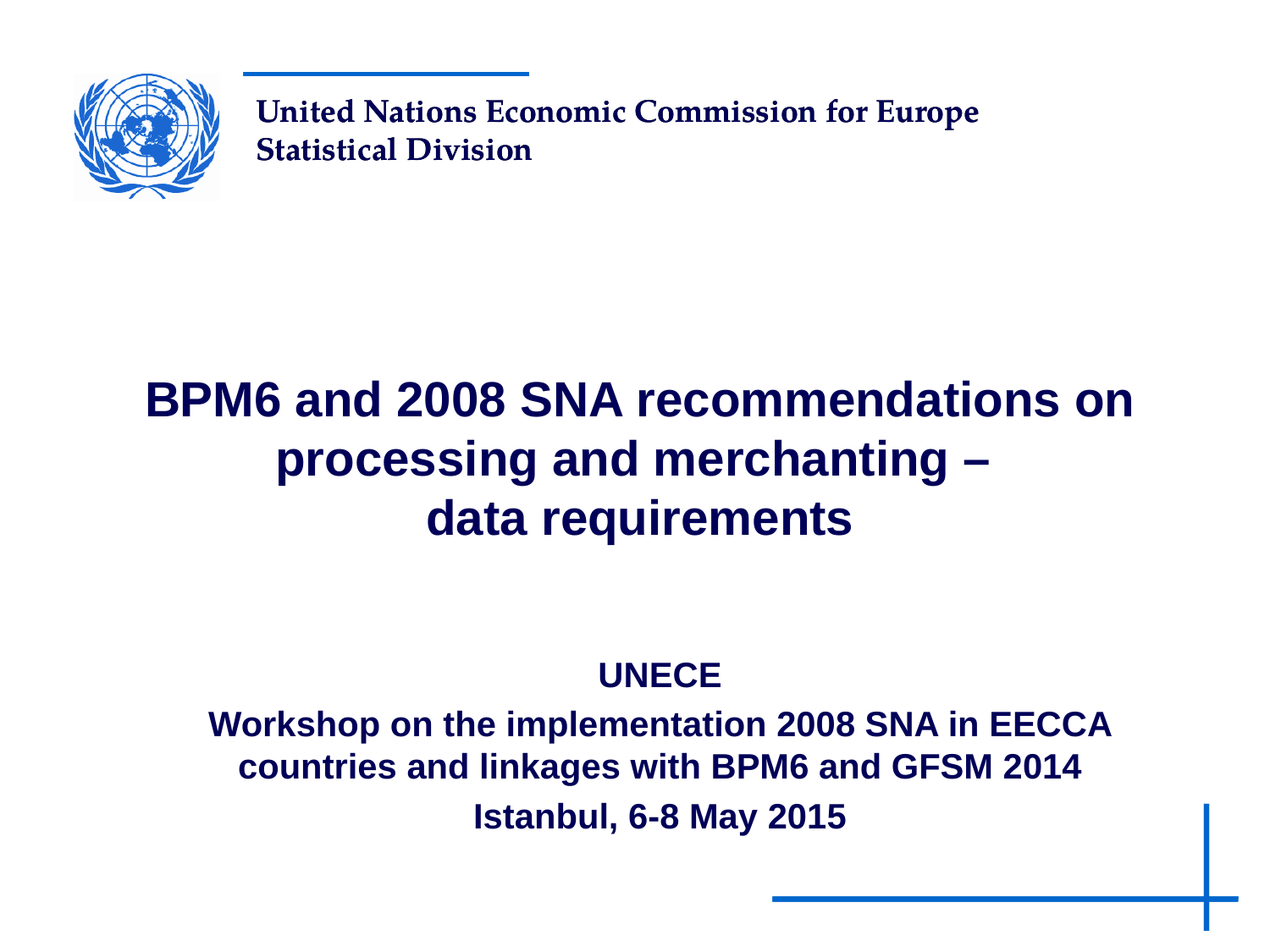

# BPM6 and 2008 SNA recommendations on processing and merchanting – data requirements
UNECE
Workshop on the implementation 2008 SNA in EECCA countries and linkages with BPM6 and GFSM 2014
Istanbul, 6-8 May 2015